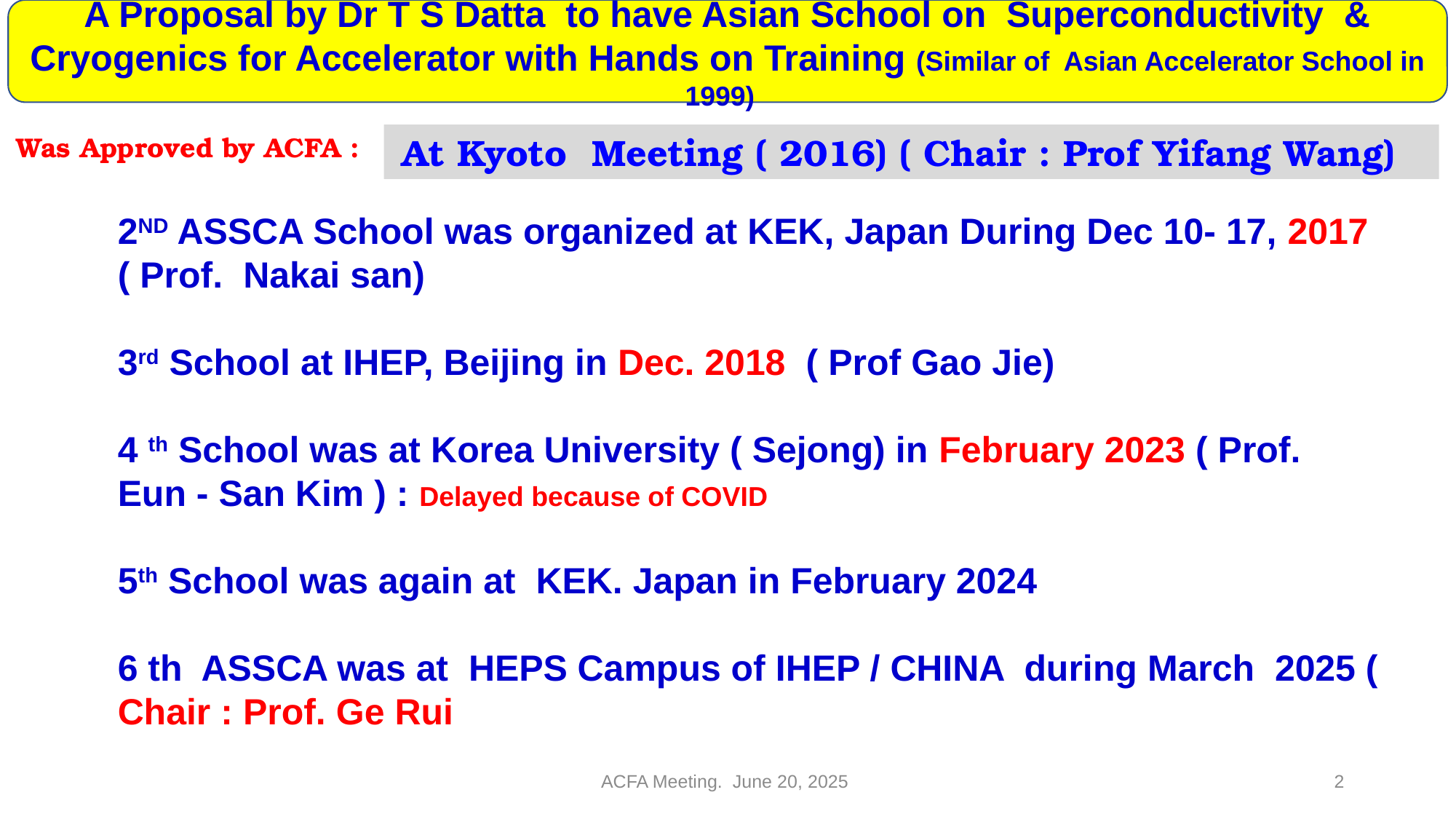

A Proposal by Dr T S Datta  to have Asian School on  Superconductivity  & Cryogenics for Accelerator with Hands on Training (Similar of  Asian Accelerator School in 1999)
Was Approved by ACFA :
At Kyoto  Meeting ( 2016) ( Chair : Prof Yifang Wang)
2ND ASSCA School was organized at KEK, Japan During Dec 10- 17, 2017 ( Prof.  Nakai san)

3rd School at IHEP, Beijing in Dec. 2018  ( Prof Gao Jie)

4 th School was at Korea University ( Sejong) in February 2023 ( Prof.  Eun - San Kim ) : Delayed because of COVID

5th School was again at  KEK. Japan in February 2024

6 th  ASSCA was at  HEPS Campus of IHEP / CHINA  during March  2025 ( Chair : Prof. Ge Rui
ACFA Meeting.  June 20, 2025
2